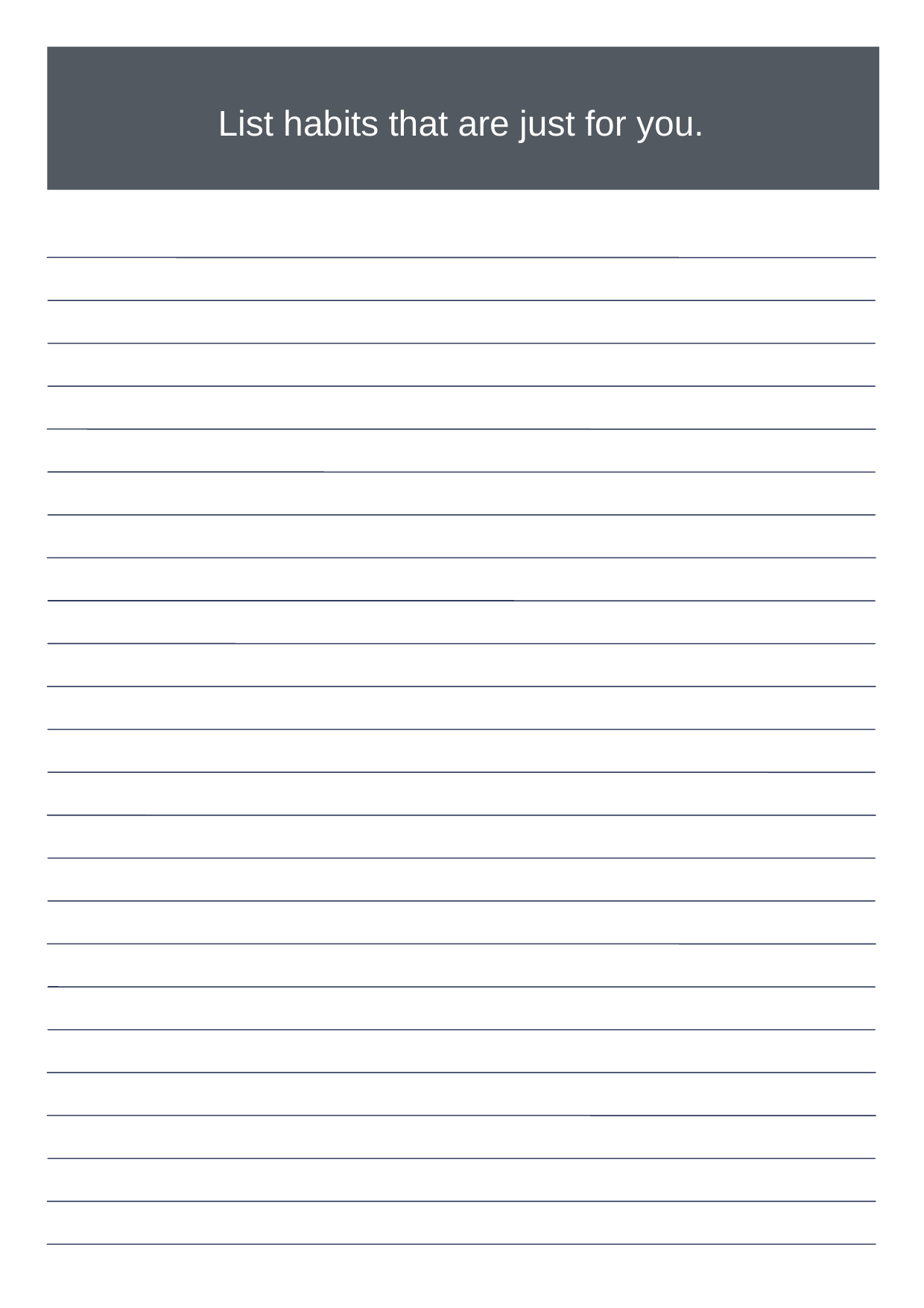

List habits that are just for you.